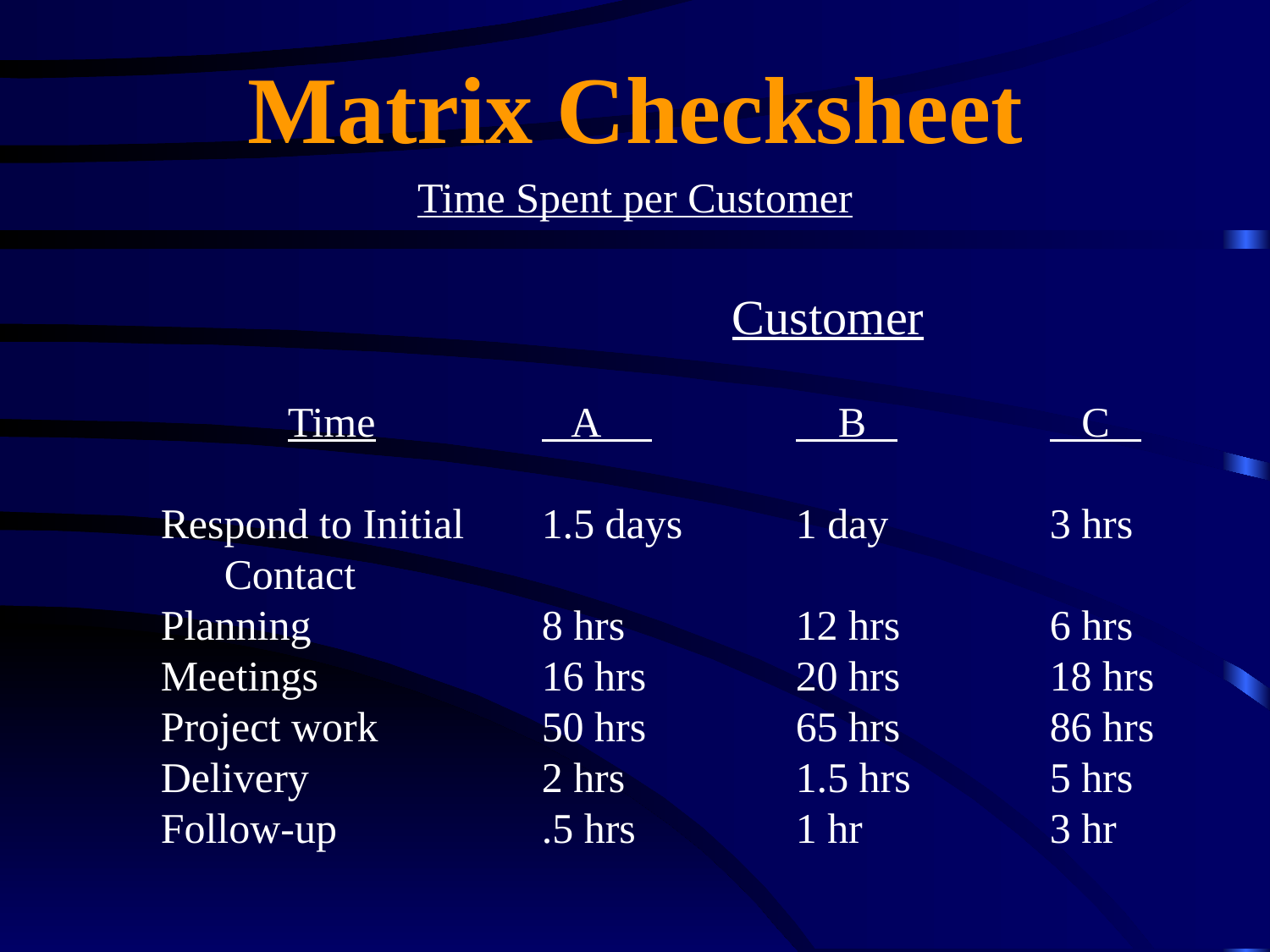

Matrix Checksheet
Time Spent per Customer
				      Customer

	Time		   A     		    B   		   C

Respond to Initial	1.5 days	1 day		3 hrs
      Contact
Planning		8 hrs		12 hrs		6 hrs
Meetings		16 hrs		20 hrs		18 hrs
Project work		50 hrs		65 hrs		86 hrs
Delivery		2 hrs		1.5 hrs		5 hrs
Follow-up		.5 hrs		1 hr		3 hr